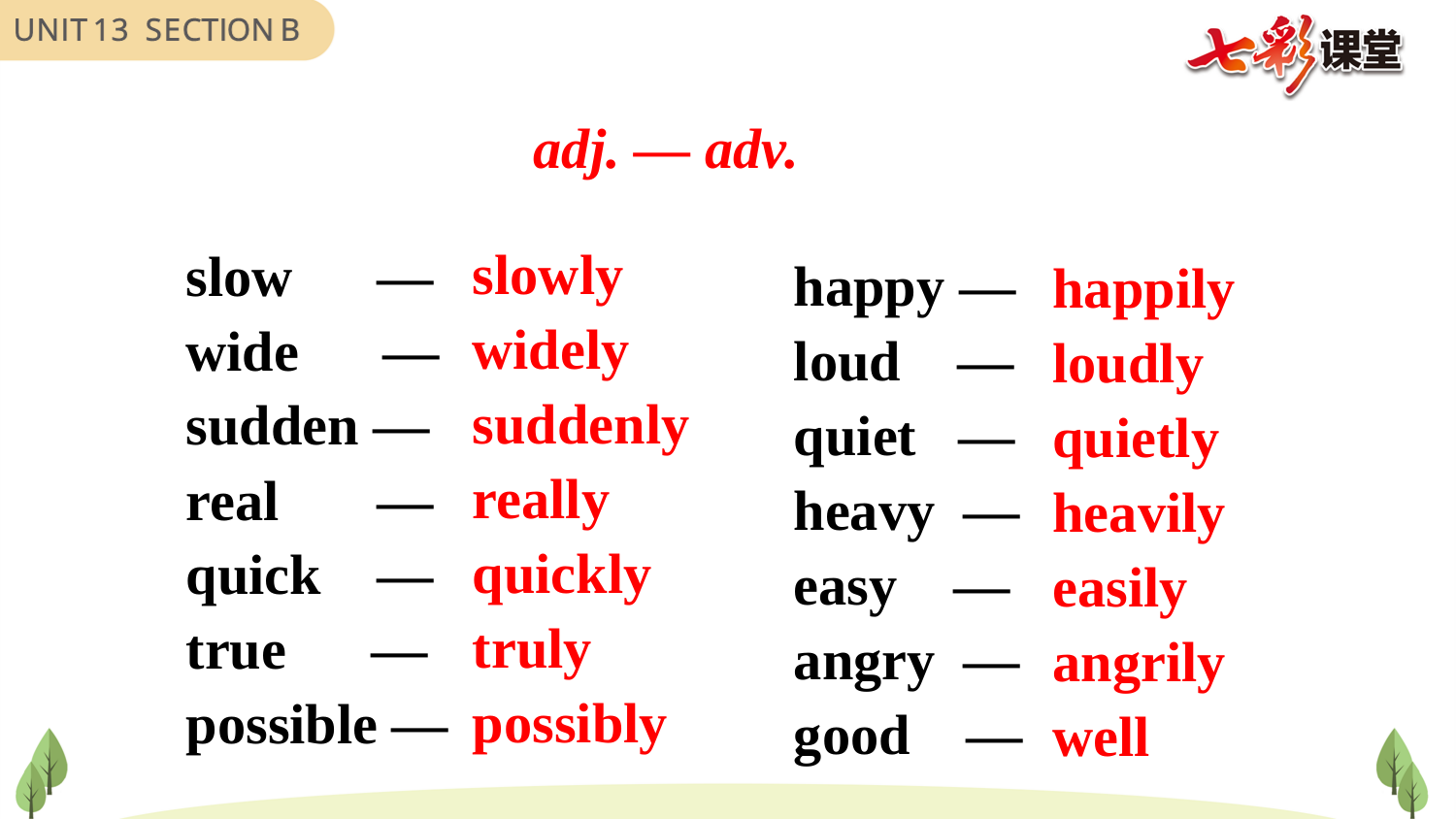

adj. — adv.
slowly
widely
suddenly
really
quickly
truly
possibly
slow      —
wide      —
sudden —
real       —
quick    —
true      —
possible —
happy —
loud    —
quiet   —
heavy  —
easy    —
angry  —
good    —
happily
loudly
quietly
heavily
easily
angrily
well